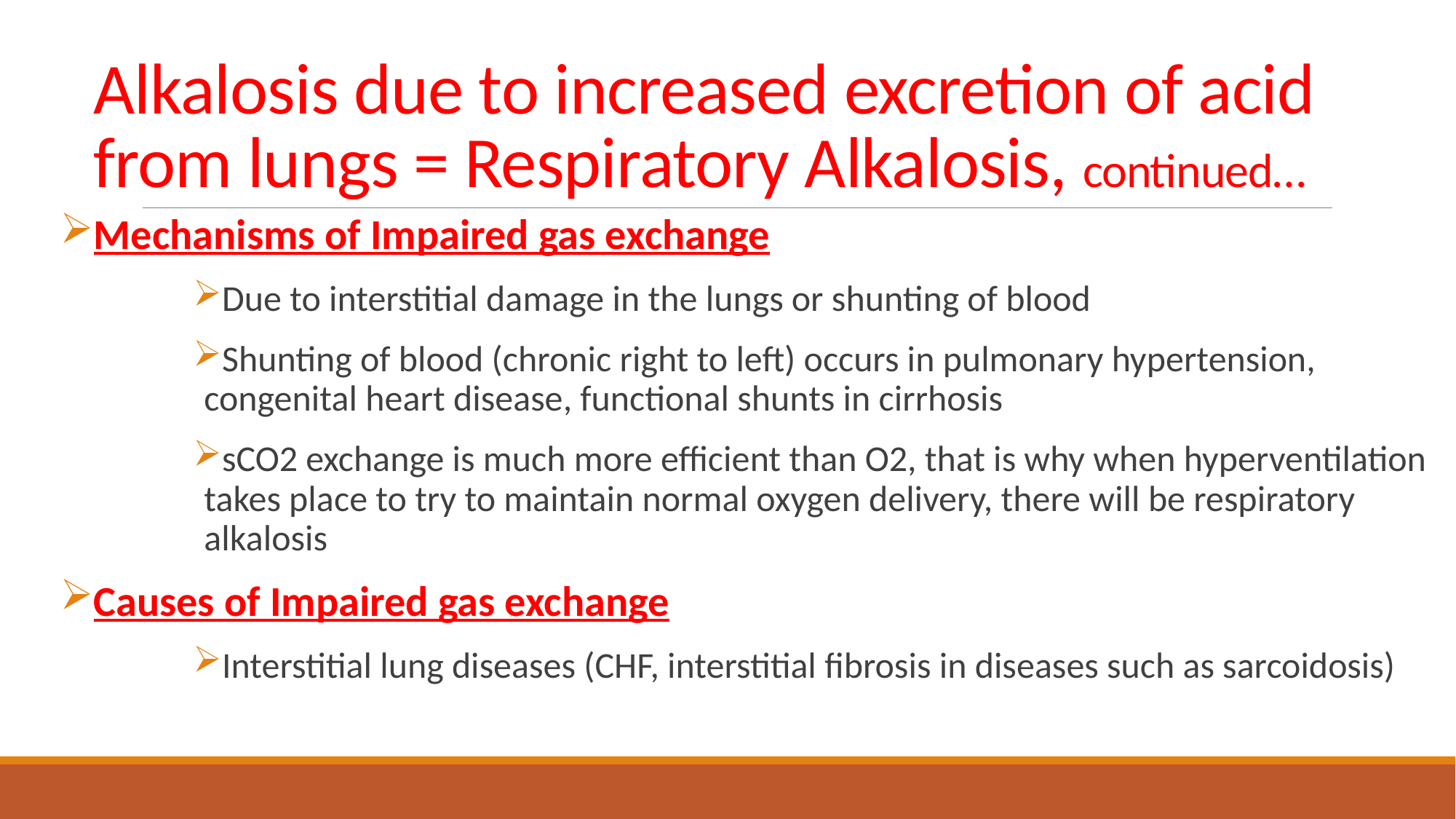

# Alkalosis due to increased excretion of acid from lungs = Respiratory Alkalosis, continued…
Mechanisms of Impaired gas exchange
Due to interstitial damage in the lungs or shunting of blood
Shunting of blood (chronic right to left) occurs in pulmonary hypertension, congenital heart disease, functional shunts in cirrhosis
sCO2 exchange is much more efficient than O2, that is why when hyperventilation takes place to try to maintain normal oxygen delivery, there will be respiratory alkalosis
Causes of Impaired gas exchange
Interstitial lung diseases (CHF, interstitial fibrosis in diseases such as sarcoidosis)